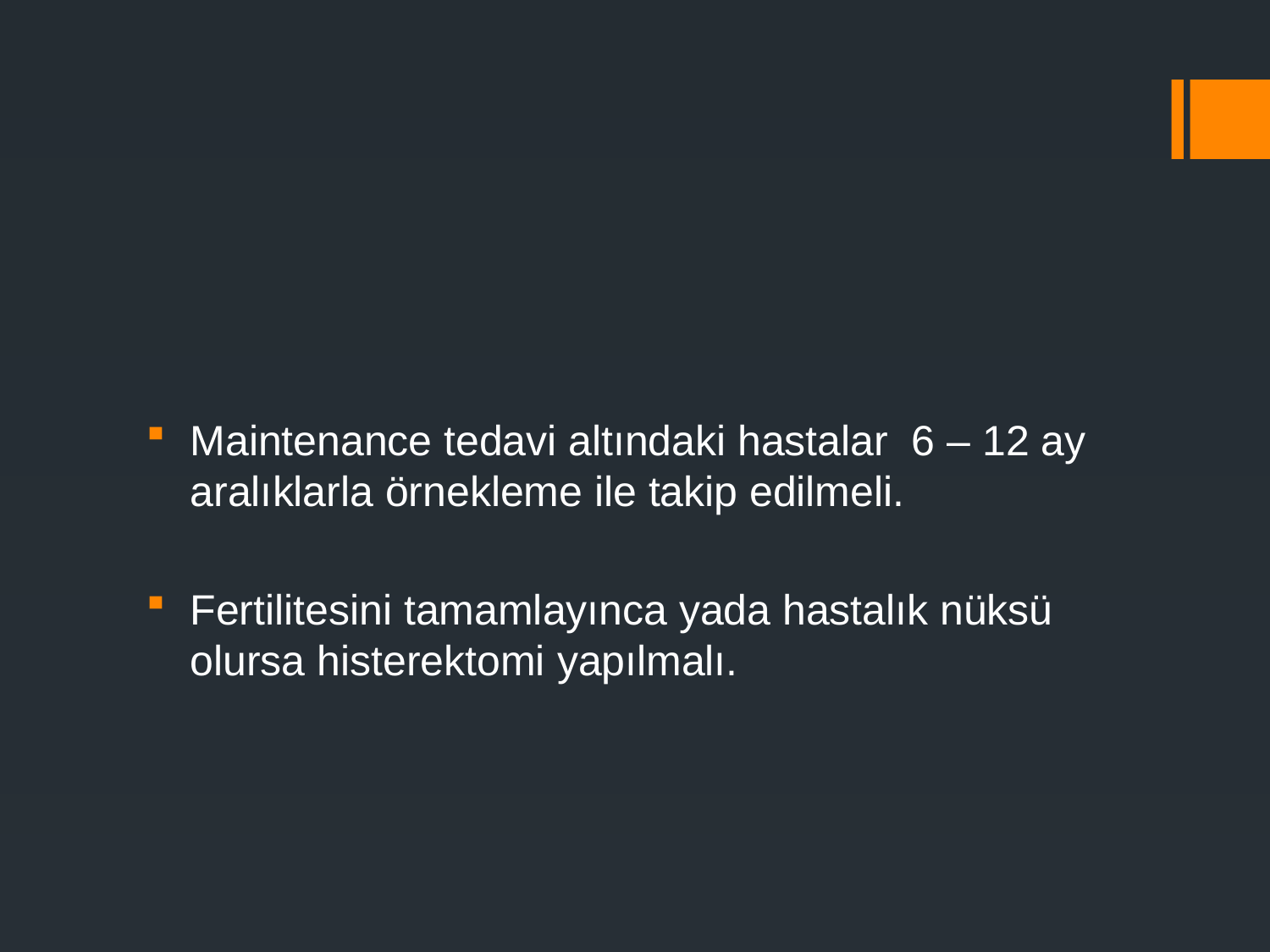

#

Maintenance tedavi altındaki hastalar  6 – 12 ay aralıklarla örnekleme ile takip edilmeli.

Fertilitesini tamamlayınca yada hastalık nüksü olursa histerektomi yapılmalı.